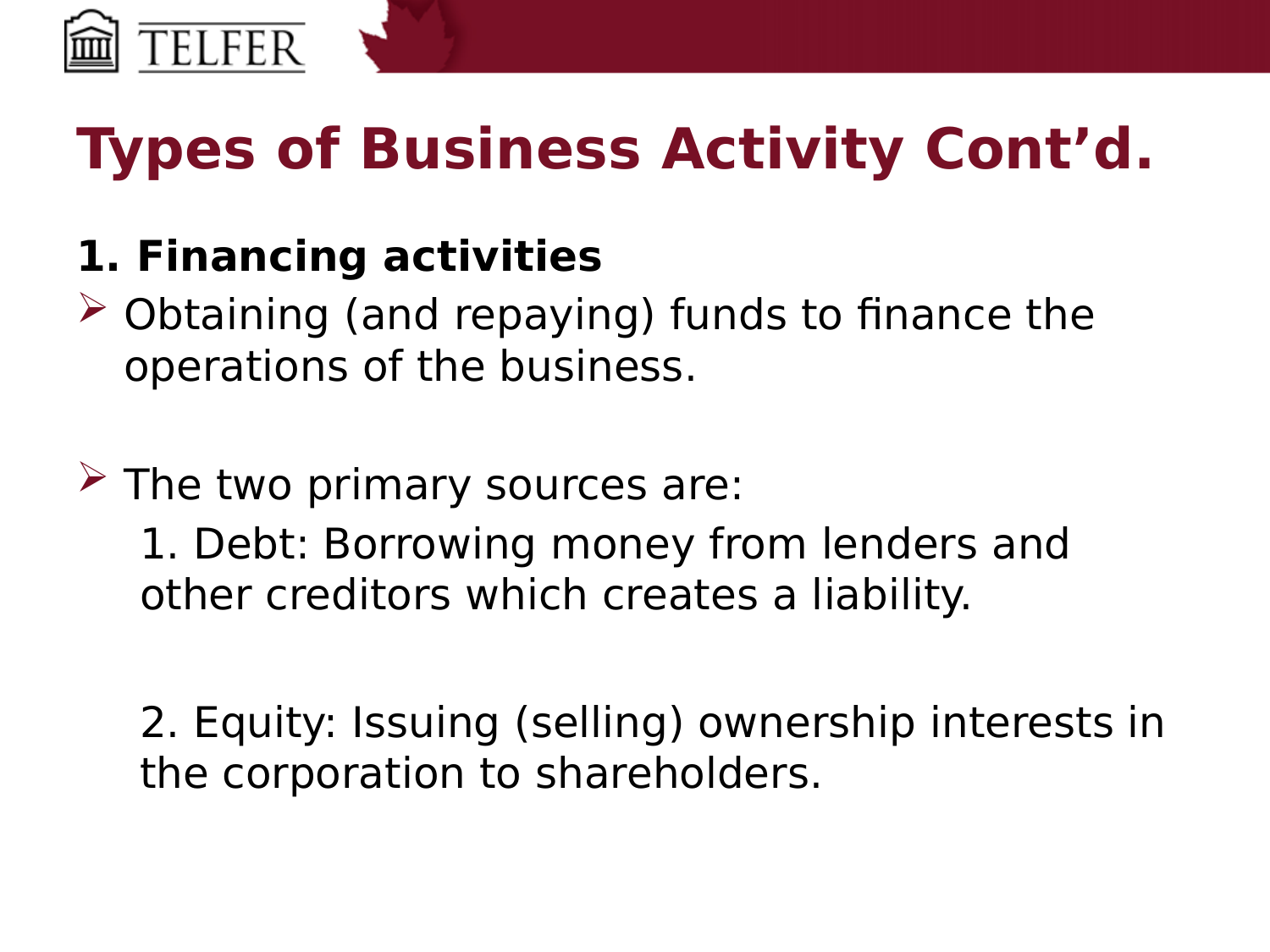

# Types of Business Activity Cont’d.
1. Financing activities
Obtaining (and repaying) funds to finance the operations of the business.

The two primary sources are:
1. Debt: Borrowing money from lenders and other creditors which creates a liability.

2. Equity: Issuing (selling) ownership interests in the corporation to shareholders.